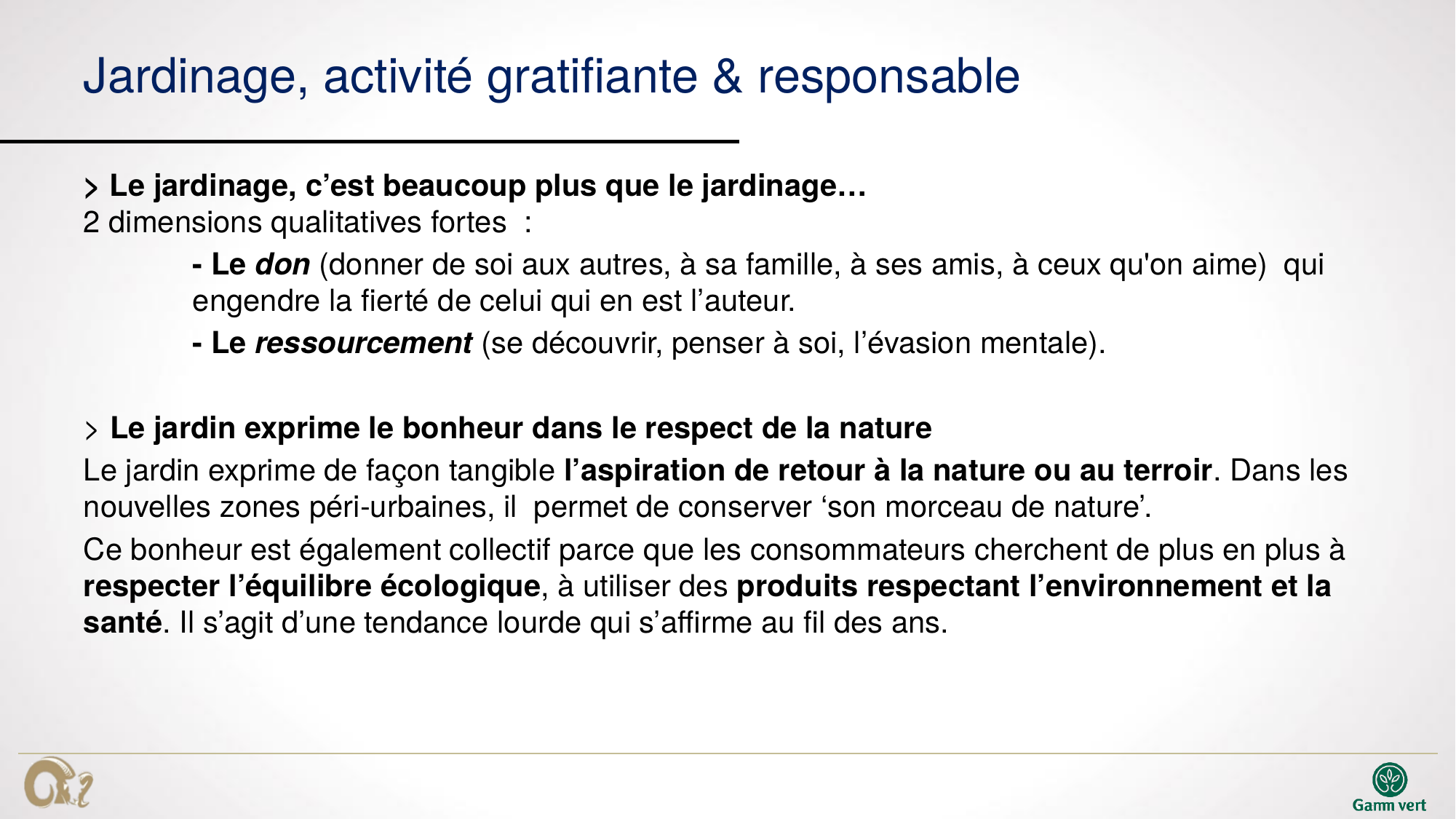

# Jardinage, activité gratifiante & responsable
> Le jardinage, c’est beaucoup plus que le jardinage…
2 dimensions qualitatives fortes  :
	- Le don (donner de soi aux autres, à sa famille, à ses amis, à ceux qu'on aime) 	qui 	engendre la fierté de celui qui en est l’auteur.
	- Le ressourcement (se découvrir, penser à soi, l’évasion mentale).

> Le jardin exprime le bonheur dans le respect de la nature
Le jardin exprime de façon tangible l’aspiration de retour à la nature ou au terroir. Dans les nouvelles zones péri-urbaines, il  permet de conserver ‘son morceau de nature’.
Ce bonheur est également collectif parce que les consommateurs cherchent de plus en plus à respecter l’équilibre écologique, à utiliser des produits respectant l’environnement et la santé. Il s’agit d’une tendance lourde qui s’affirme au fil des ans.